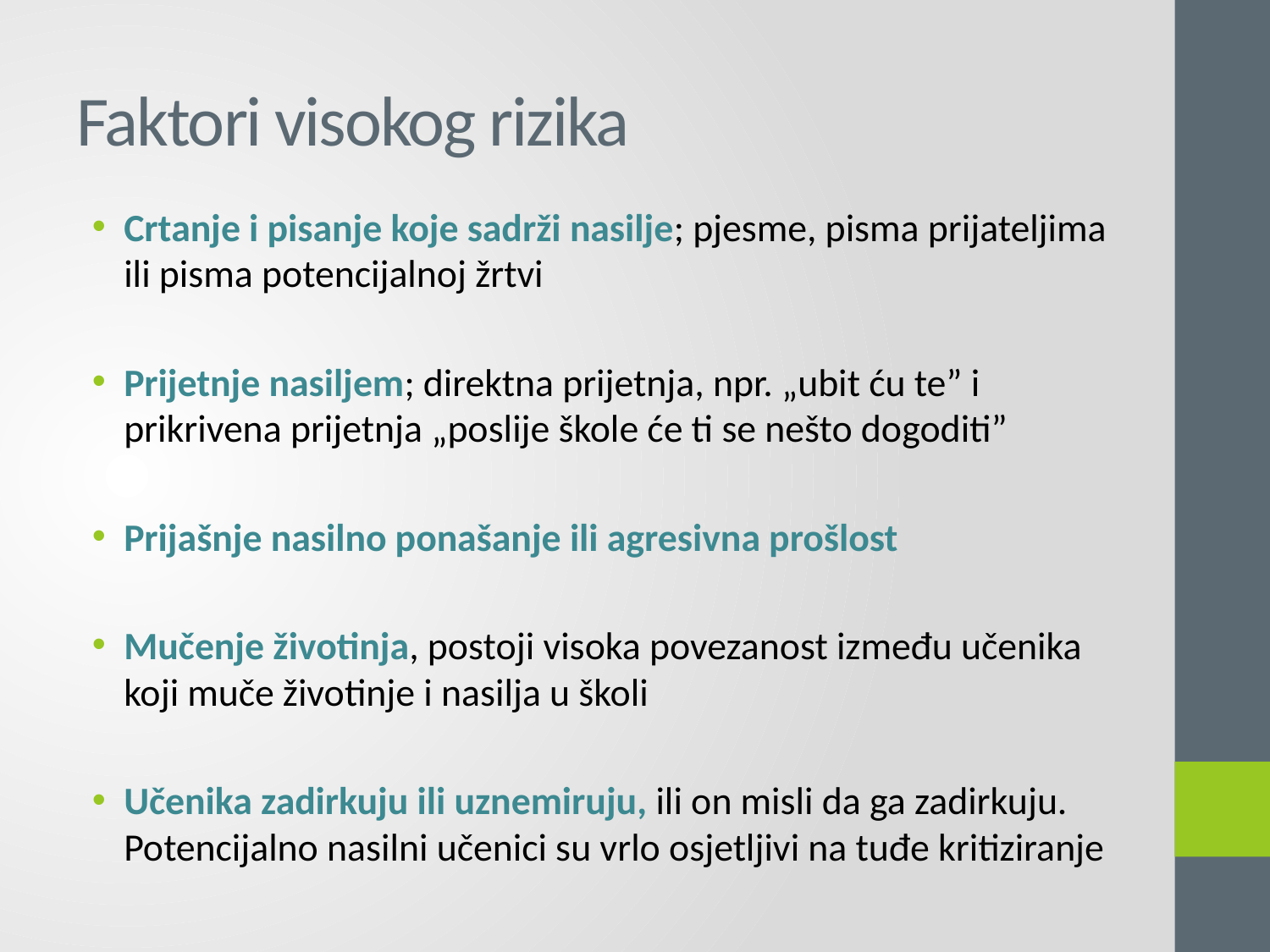

# Faktori visokog rizika
Crtanje i pisanje koje sadrži nasilje; pjesme, pisma prijateljima ili pisma potencijalnoj žrtvi

Prijetnje nasiljem; direktna prijetnja, npr. „ubit ću te” i prikrivena prijetnja „poslije škole će ti se nešto dogoditi”

Prijašnje nasilno ponašanje ili agresivna prošlost

Mučenje životinja, postoji visoka povezanost između učenika koji muče životinje i nasilja u školi

Učenika zadirkuju ili uznemiruju, ili on misli da ga zadirkuju. Potencijalno nasilni učenici su vrlo osjetljivi na tuđe kritiziranje